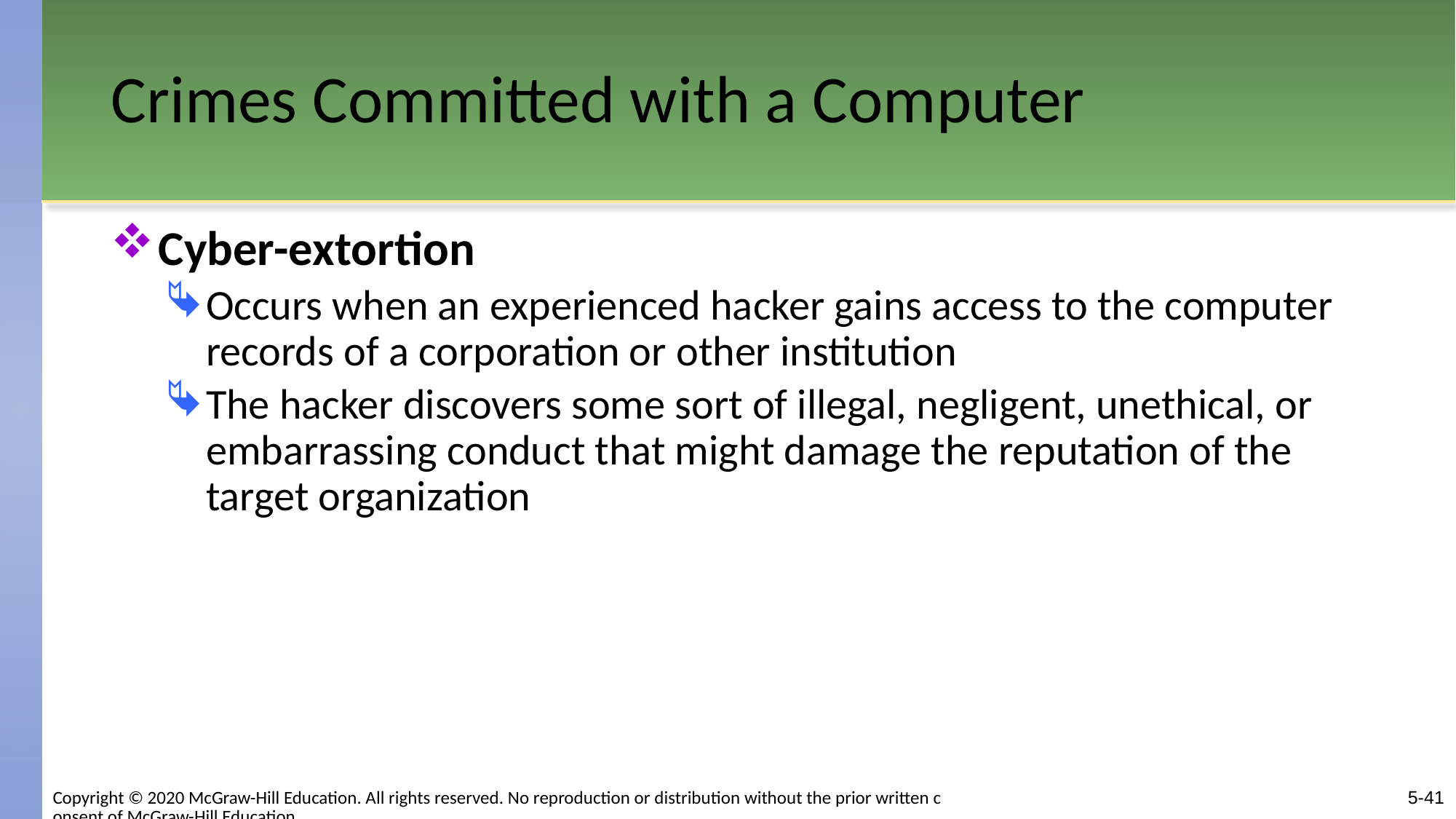

# Crimes Committed with a Computer
Cyber-extortion
Occurs when an experienced hacker gains access to the computer records of a corporation or other institution
The hacker discovers some sort of illegal, negligent, unethical, or embarrassing conduct that might damage the reputation of the target organization
Copyright © 2020 McGraw-Hill Education. All rights reserved. No reproduction or distribution without the prior written consent of McGraw-Hill Education.
5-41